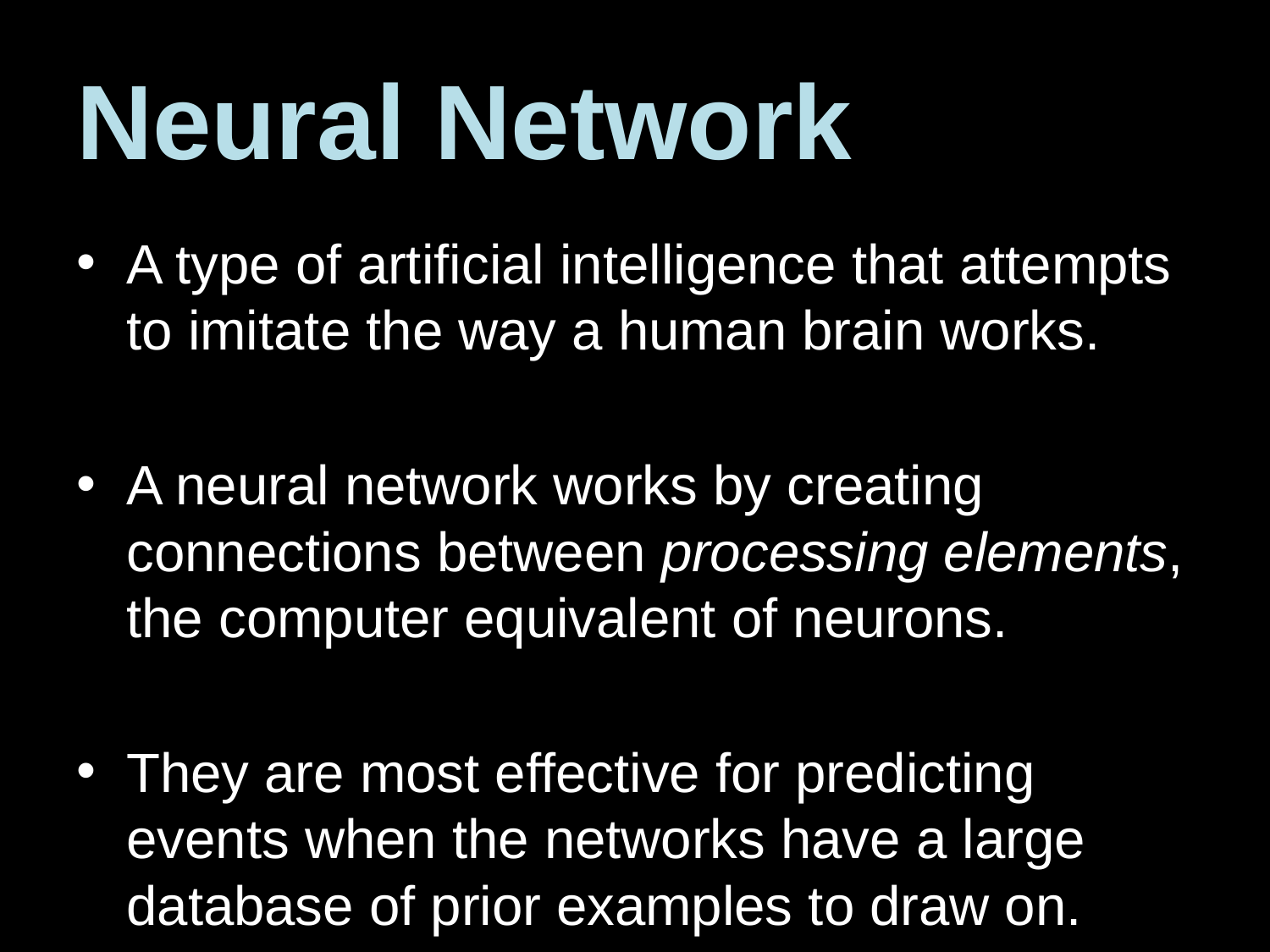

# Neural Network
A type of artificial intelligence that attempts to imitate the way a human brain works.

A neural network works by creating connections between processing elements, the computer equivalent of neurons.

They are most effective for predicting events when the networks have a large database of prior examples to draw on.